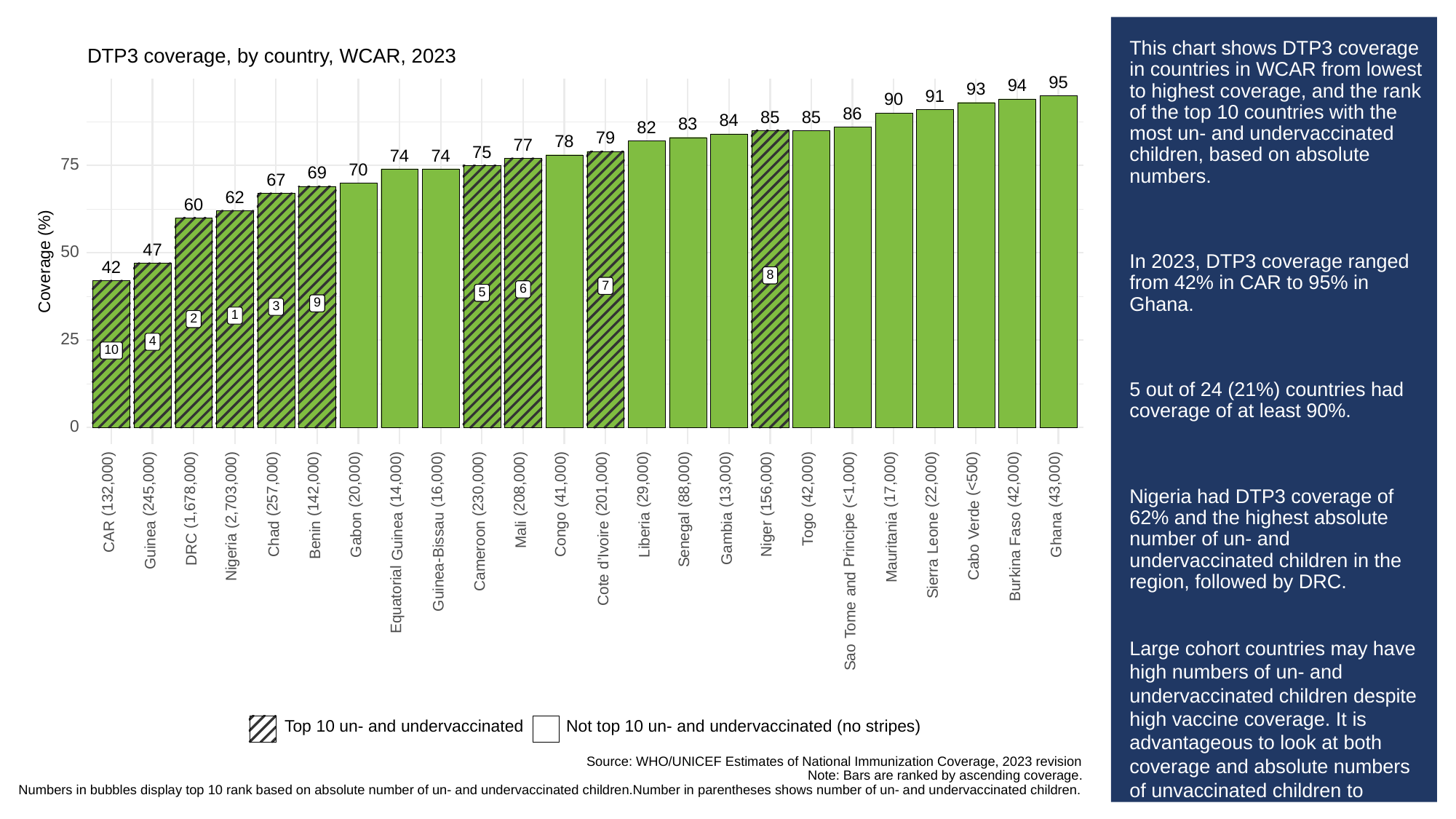

# This chart shows DTP3 coverage in countries in WCAR from lowest to highest coverage, and the rank of the top 10 countries with the most un- and undervaccinated children, based on absolute numbers.

In 2023, DTP3 coverage ranged from 42% in CAR to 95% in Ghana.

5 out of 24 (21%) countries had coverage of at least 90%.

Nigeria had DTP3 coverage of 62% and the highest absolute number of un- and undervaccinated children in the region, followed by DRC.

Large cohort countries may have high numbers of un- and undervaccinated children despite high vaccine coverage. It is advantageous to look at both coverage and absolute numbers of unvaccinated children to ensure vulnerable countries with small birth cohorts are not missed.

DTP3 coverage, by country, WCAR, 2023
95

94
93
91
90

86

85
85

84
83

82

79

78

77

75

74
74

75

70

69

67

62

60

47
50

Coverage (%)

42

8

7

6
5

9
3

1

2

25

4

10

0

(<500)
(20,000)
(14,000)
(16,000)
(41,000)
(29,000)
(88,000)
(13,000)
(42,000)
(17,000)
(22,000)
(42,000)
(43,000)
(<1,000)
(132,000)
(245,000)
(257,000)
(142,000)
(230,000)
(208,000)
(201,000)
(156,000)
(1,678,000)
(2,703,000)
Verde
Togo
Faso
Congo
Leone
Mali
Gabon
Ghana
Liberia
CAR
Guinea
Niger
Senegal
Principe
Gambia
Chad
Benin
Guinea
d’Ivoire
Mauritania
DRC
Nigeria
Cameroon
Guinea-Bissau
Cabo
Burkina
Sierra
and
Cote
Equatorial
Tome
Sao

Not top 10 un- and undervaccinated (no stripes)
Top 10 un- and undervaccinated

Source: WHO/UNICEF Estimates of National Immunization Coverage, 2023 revision
Note: Bars are ranked by ascending coverage.
Numbers in bubbles display top 10 rank based on absolute number of un- and undervaccinated children.Number in parentheses shows number of un- and undervaccinated children.